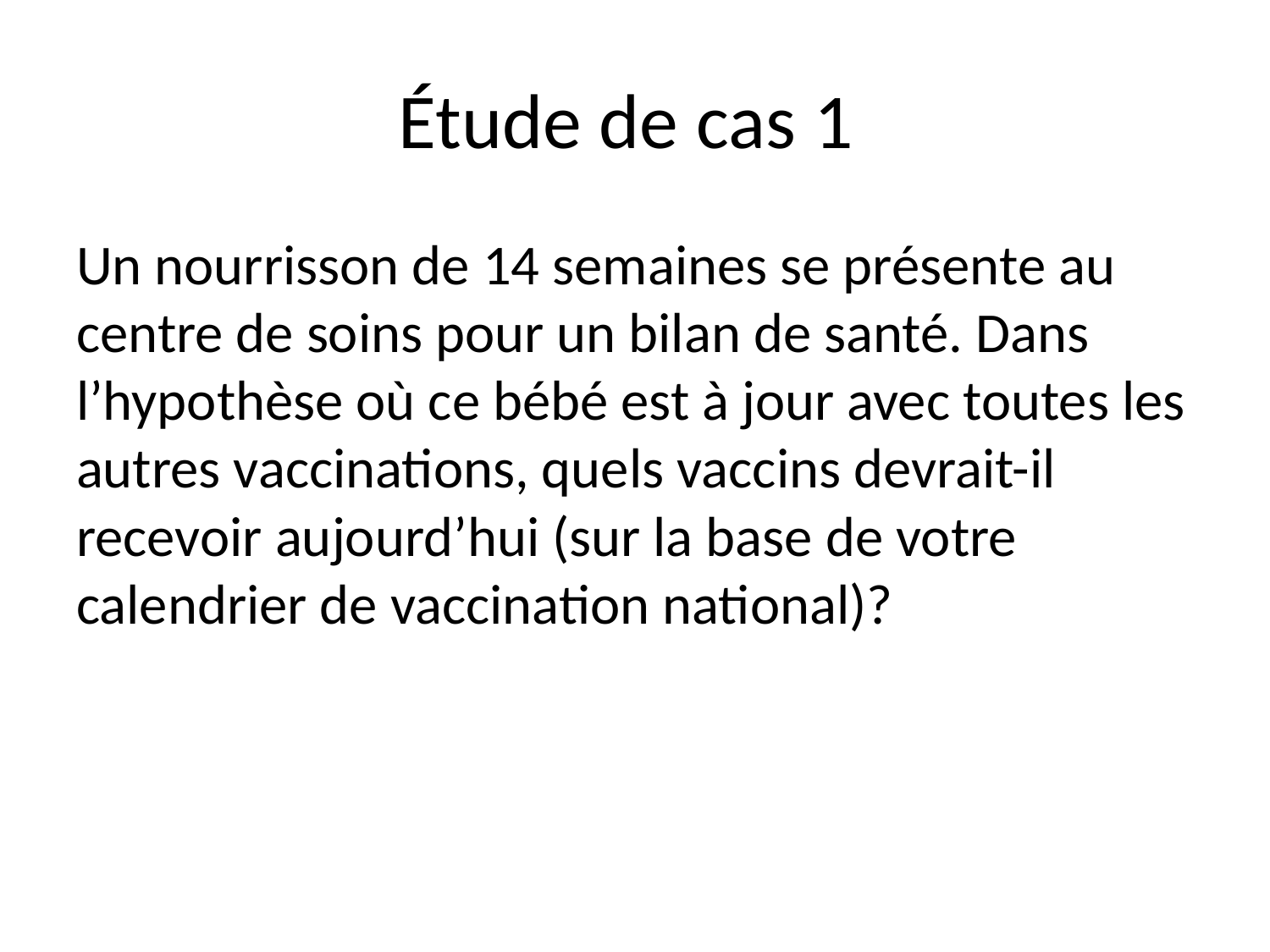

# Étude de cas 1
Un nourrisson de 14 semaines se présente au centre de soins pour un bilan de santé. Dans l’hypothèse où ce bébé est à jour avec toutes les autres vaccinations, quels vaccins devrait-il recevoir aujourd’hui (sur la base de votre calendrier de vaccination national)?